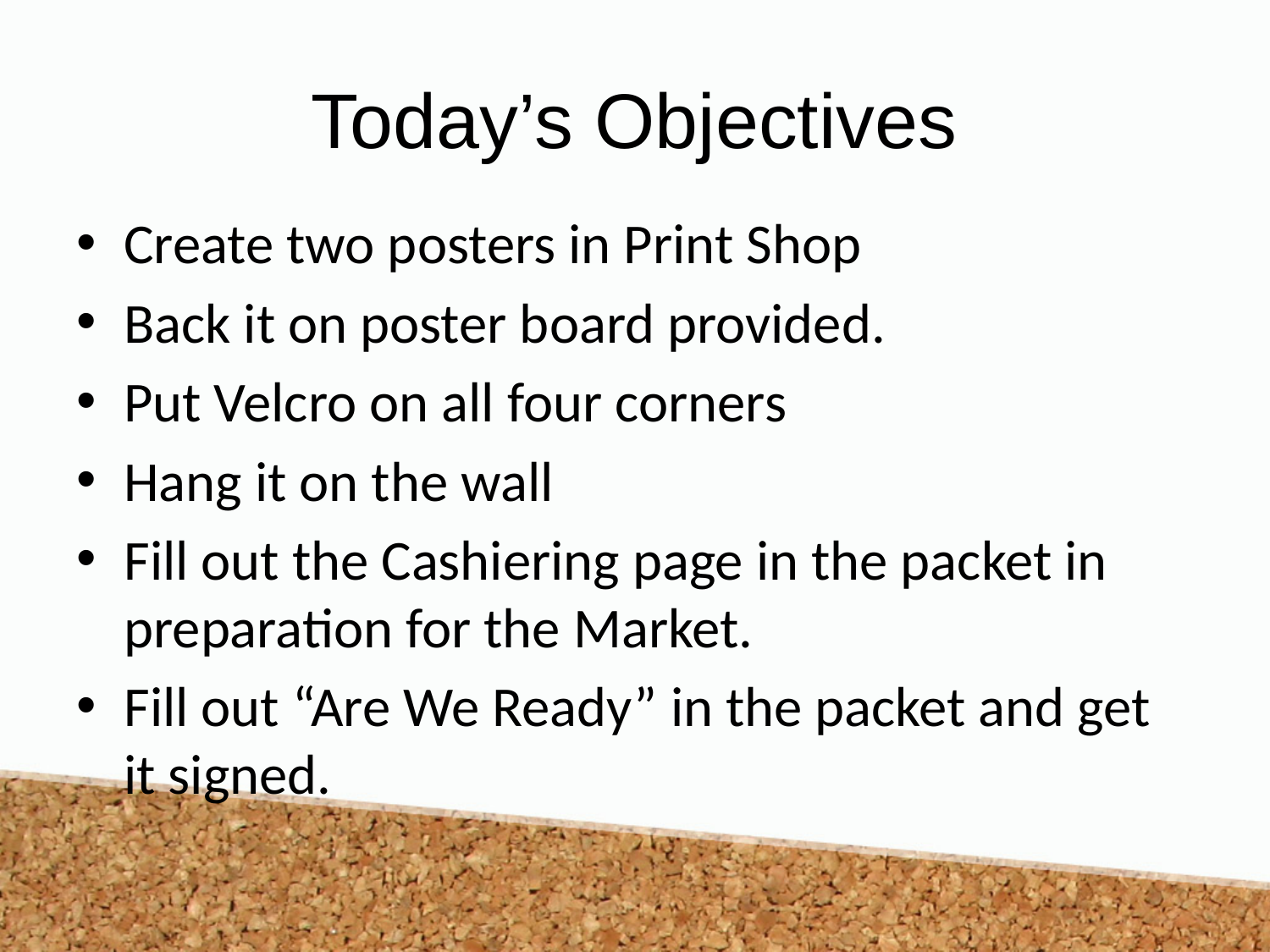

# Today’s Objectives
Create two posters in Print Shop
Back it on poster board provided.
Put Velcro on all four corners
Hang it on the wall
Fill out the Cashiering page in the packet in preparation for the Market.
Fill out “Are We Ready” in the packet and get it signed.